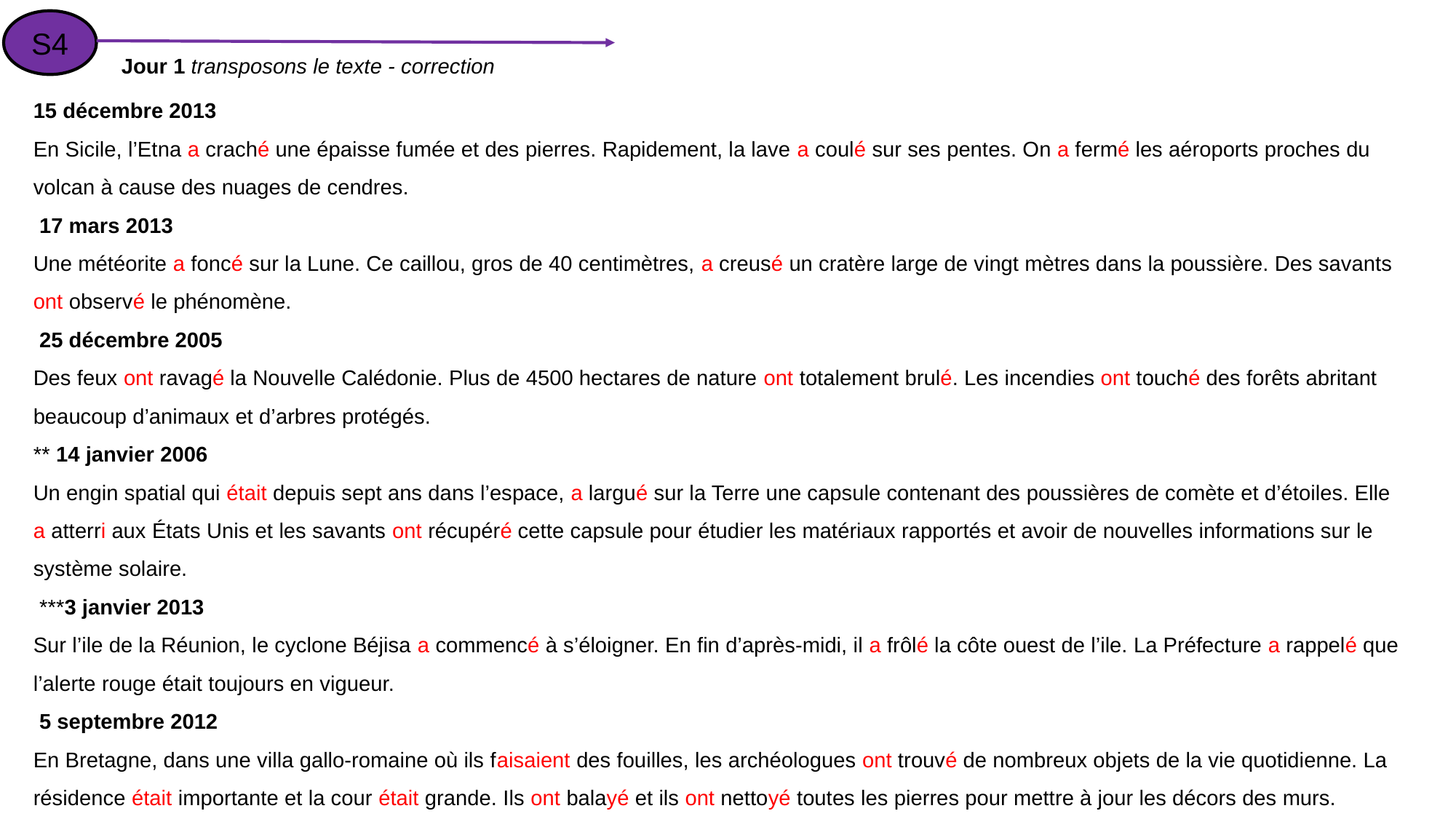

S4
Jour 1 transposons le texte - correction
15 décembre 2013
En Sicile, l’Etna a craché une épaisse fumée et des pierres. Rapidement, la lave a coulé sur ses pentes. On a fermé les aéroports proches du volcan à cause des nuages de cendres.
 17 mars 2013
Une météorite a foncé sur la Lune. Ce caillou, gros de 40 centimètres, a creusé un cratère large de vingt mètres dans la poussière. Des savants ont observé le phénomène.
 25 décembre 2005
Des feux ont ravagé la Nouvelle Calédonie. Plus de 4500 hectares de nature ont totalement brulé. Les incendies ont touché des forêts abritant beaucoup d’animaux et d’arbres protégés.
** 14 janvier 2006
Un engin spatial qui était depuis sept ans dans l’espace, a largué sur la Terre une capsule contenant des poussières de comète et d’étoiles. Elle a atterri aux États Unis et les savants ont récupéré cette capsule pour étudier les matériaux rapportés et avoir de nouvelles informations sur le système solaire.
 ***3 janvier 2013
Sur l’ile de la Réunion, le cyclone Béjisa a commencé à s’éloigner. En fin d’après-midi, il a frôlé la côte ouest de l’ile. La Préfecture a rappelé que l’alerte rouge était toujours en vigueur.
 5 septembre 2012
En Bretagne, dans une villa gallo-romaine où ils faisaient des fouilles, les archéologues ont trouvé de nombreux objets de la vie quotidienne. La résidence était importante et la cour était grande. Ils ont balayé et ils ont nettoyé toutes les pierres pour mettre à jour les décors des murs.